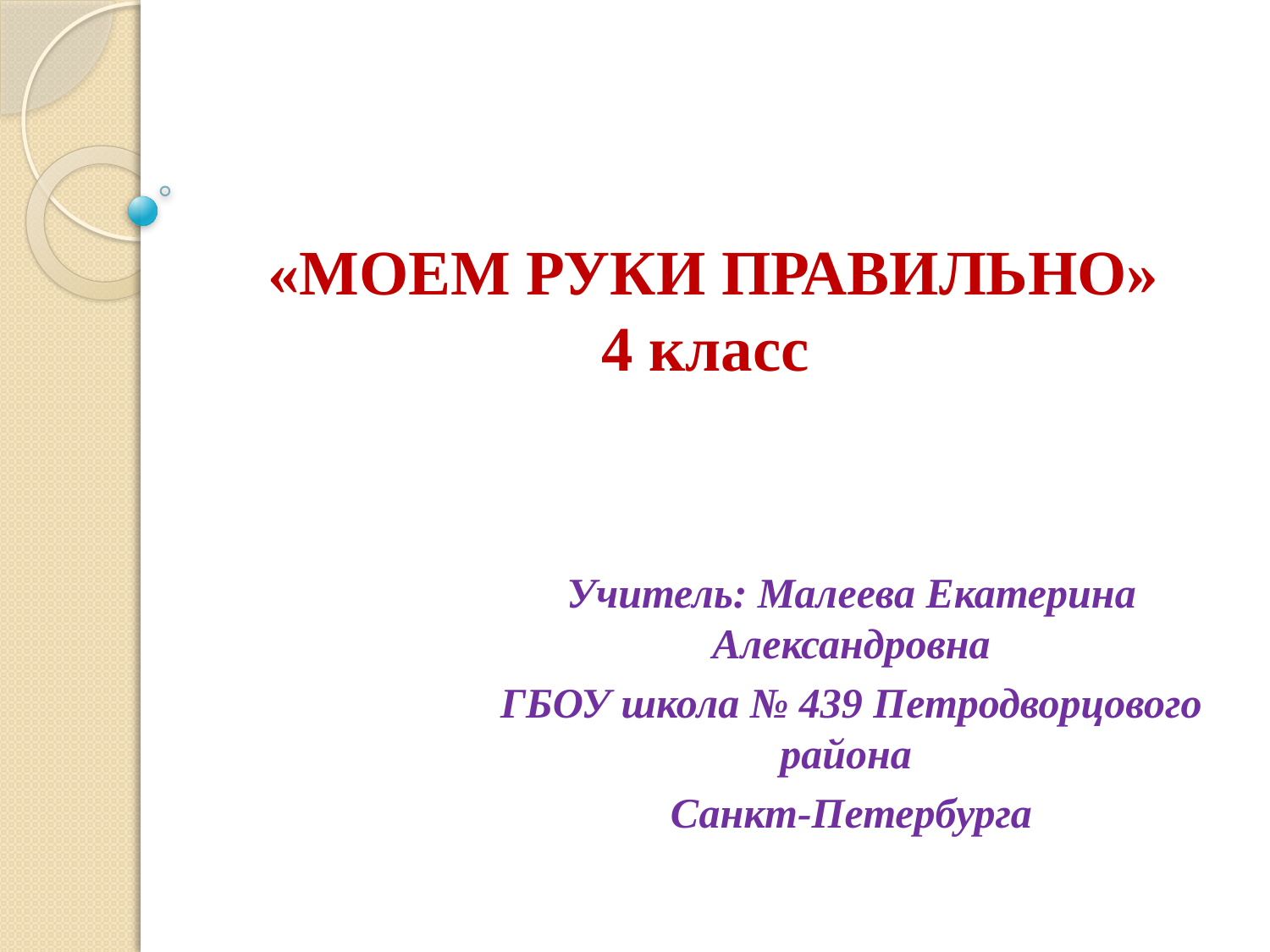

# «МОЕМ РУКИ ПРАВИЛЬНО» 4 класс
Учитель: Малеева Екатерина Александровна
ГБОУ школа № 439 Петродворцового района
Санкт-Петербурга